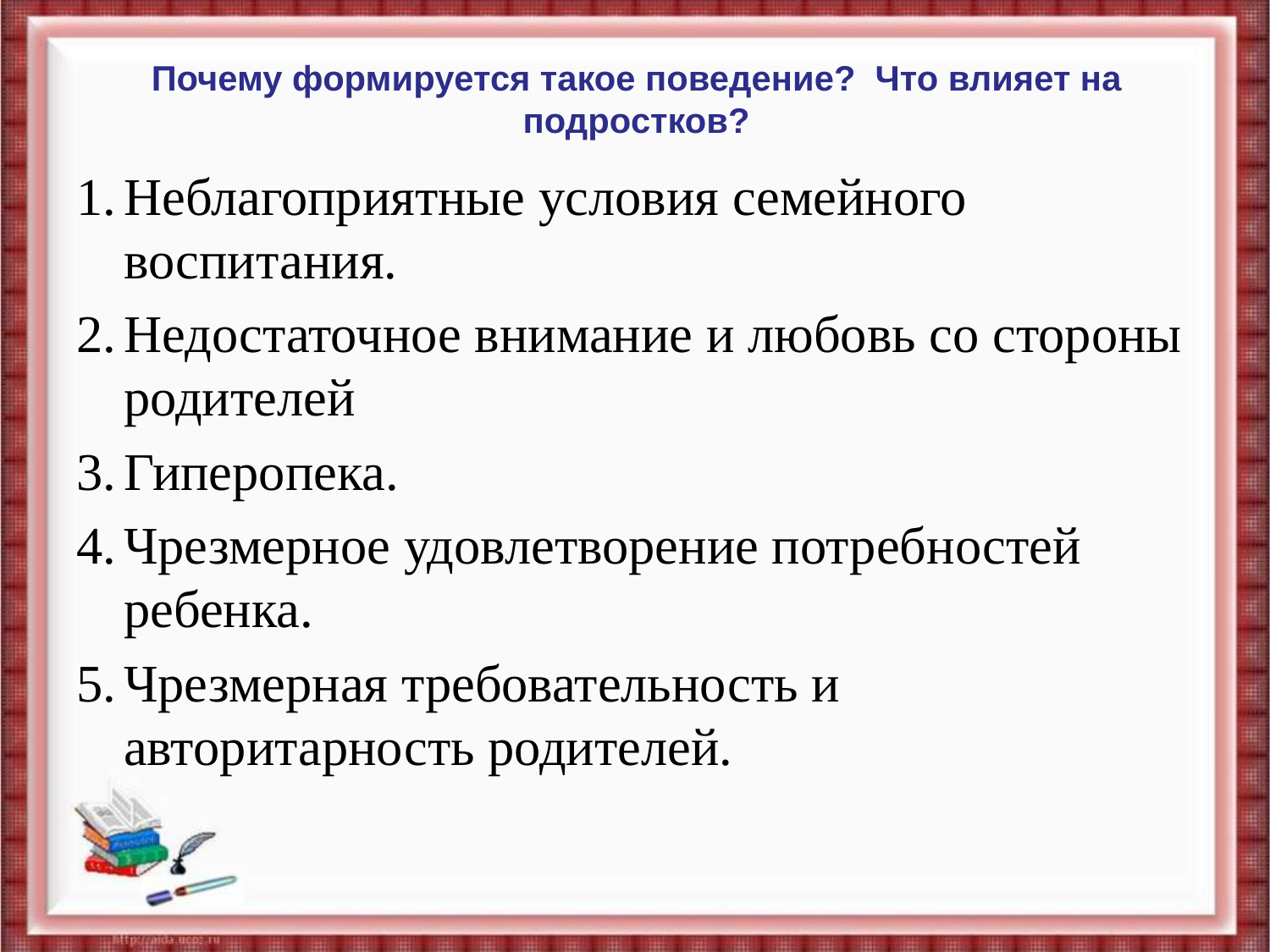

# Почему формируется такое поведение?  Что влияет на подростков?
Неблагоприятные условия семейного воспитания.
Недостаточное внимание и любовь со стороны родителей
Гиперопека.
Чрезмерное удовлетворение потребностей ребенка.
Чрезмерная требовательность и авторитарность родителей.